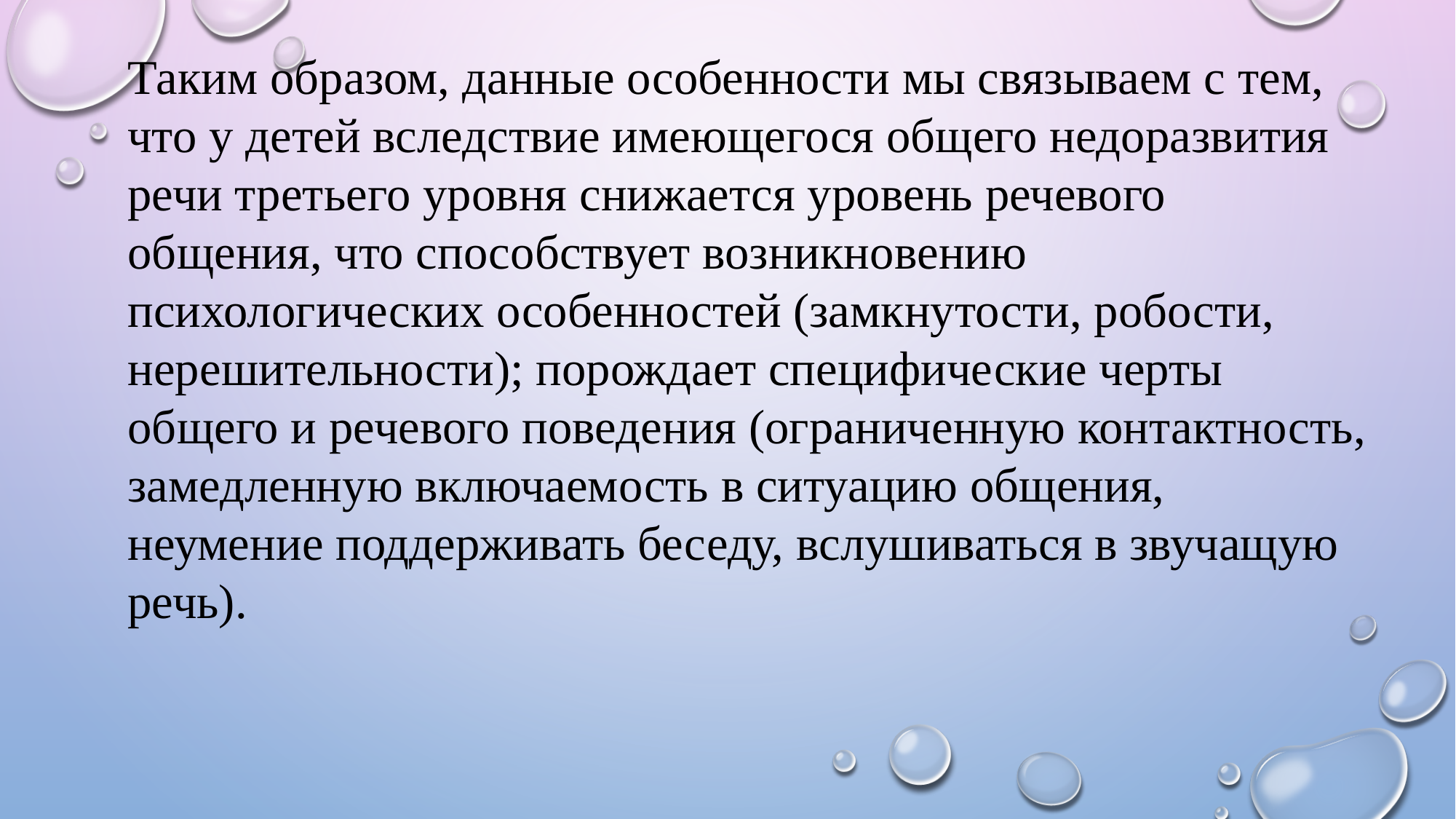

Таким образом, данные особенности мы связываем с тем, что у детей вследствие имеющегося общего недоразвития речи третьего уровня снижается уровень речевого общения, что способствует возникновению психологических особенностей (замкнутости, робости, нерешительности); порождает специфические черты общего и речевого поведения (ограниченную контактность, замедленную включаемость в ситуацию общения, неумение поддерживать беседу, вслушиваться в звучащую речь).